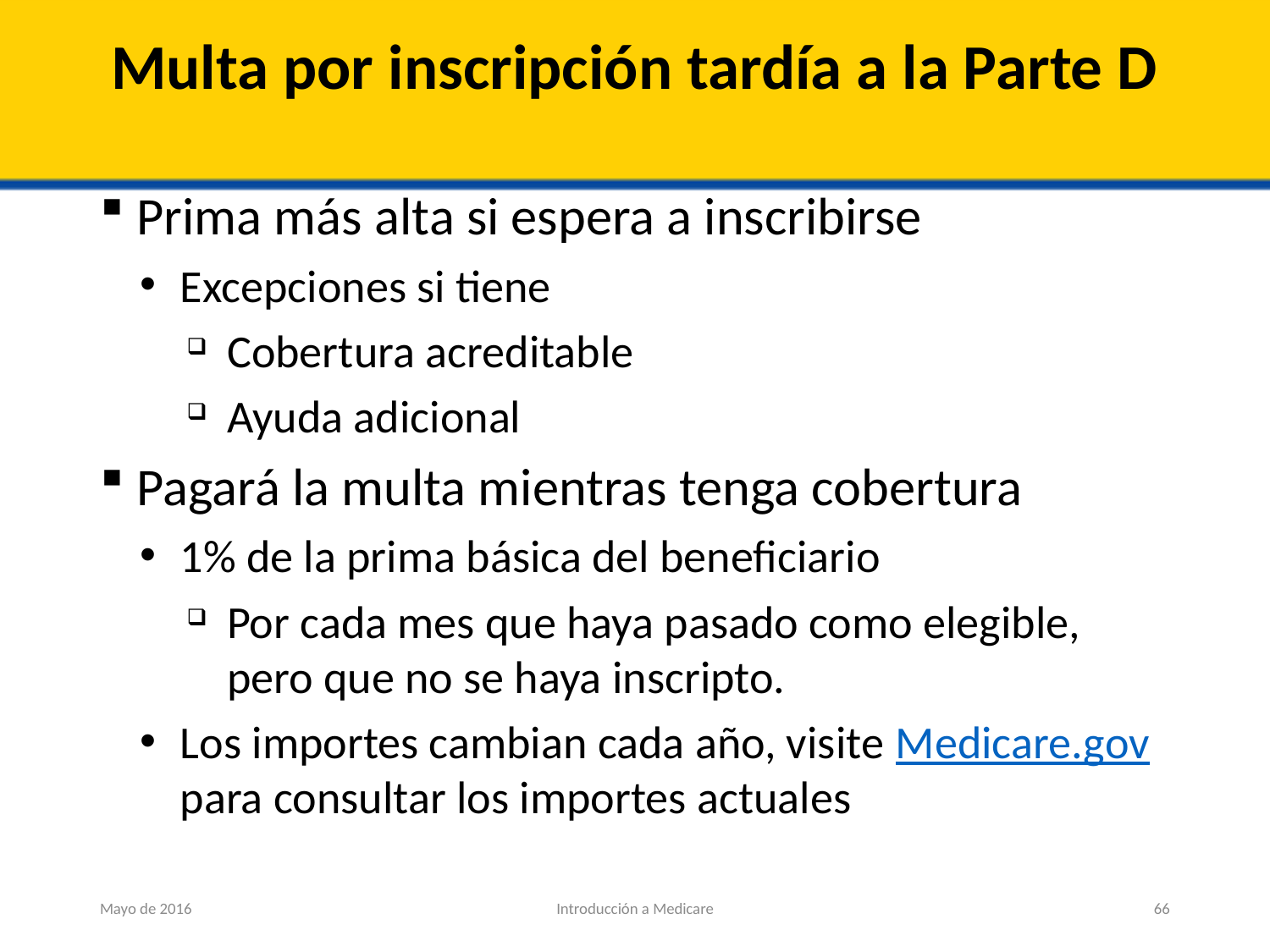

# Multa por inscripción tardía a la Parte D
Prima más alta si espera a inscribirse
Excepciones si tiene
Cobertura acreditable
Ayuda adicional
Pagará la multa mientras tenga cobertura
1% de la prima básica del beneficiario
Por cada mes que haya pasado como elegible, pero que no se haya inscripto.
Los importes cambian cada año, visite Medicare.gov para consultar los importes actuales

Mayo de 2016
Introducción a Medicare
66